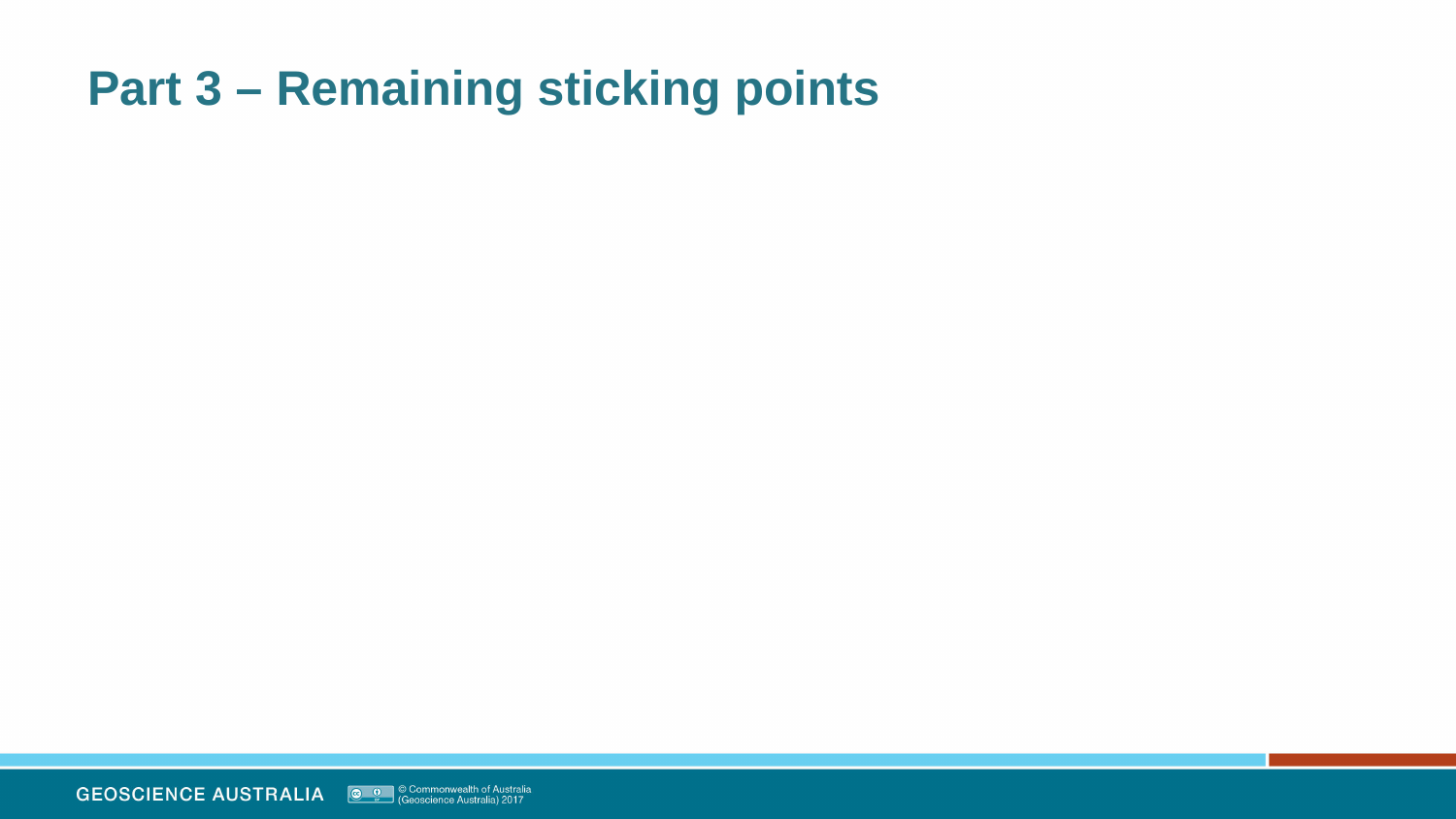

# Part 3 – Remaining sticking points